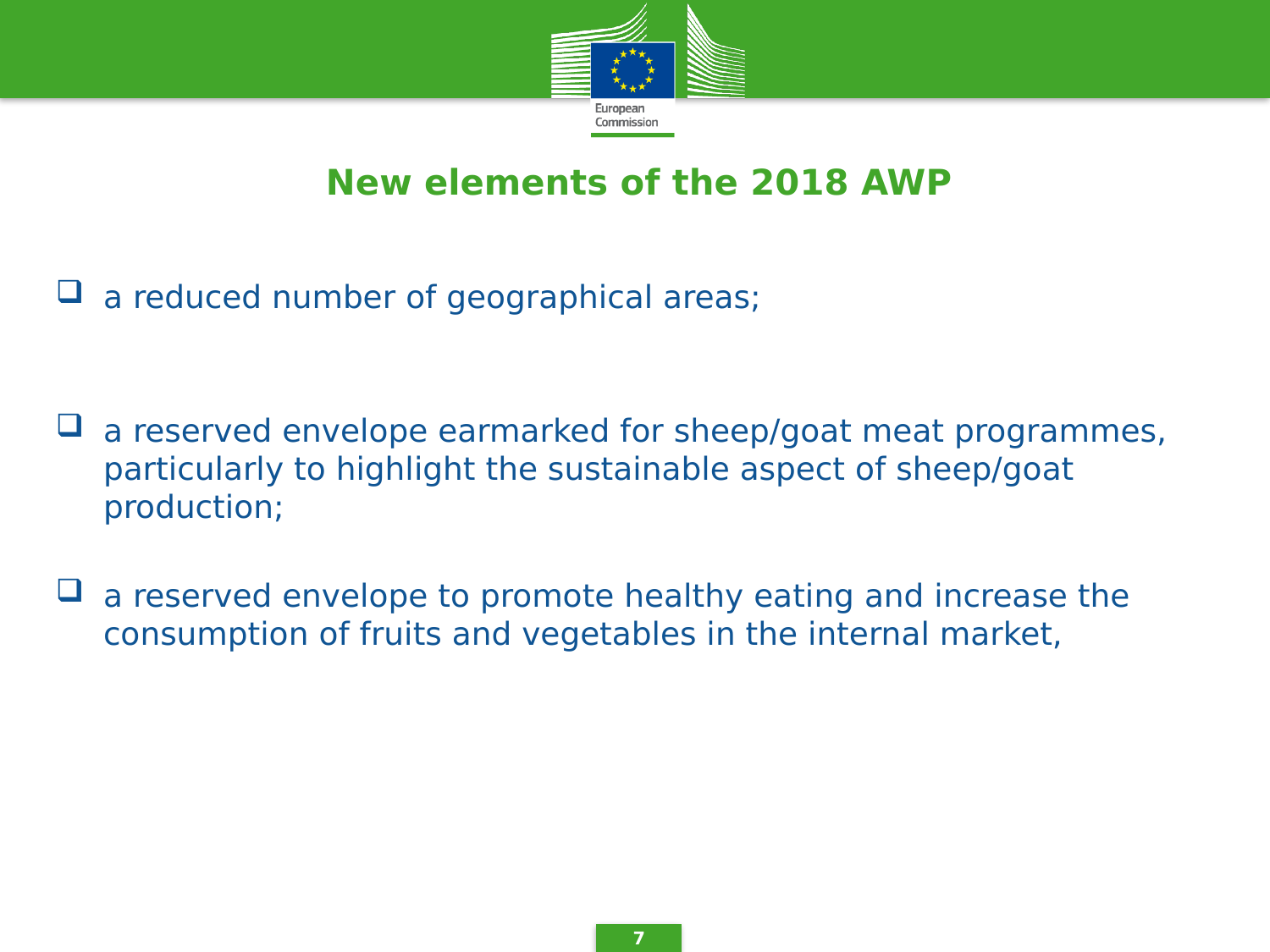

# New elements of the 2018 AWP

a reduced number of geographical areas;

a reserved envelope earmarked for sheep/goat meat programmes, particularly to highlight the sustainable aspect of sheep/goat production;

a reserved envelope to promote healthy eating and increase the consumption of fruits and vegetables in the internal market,

7